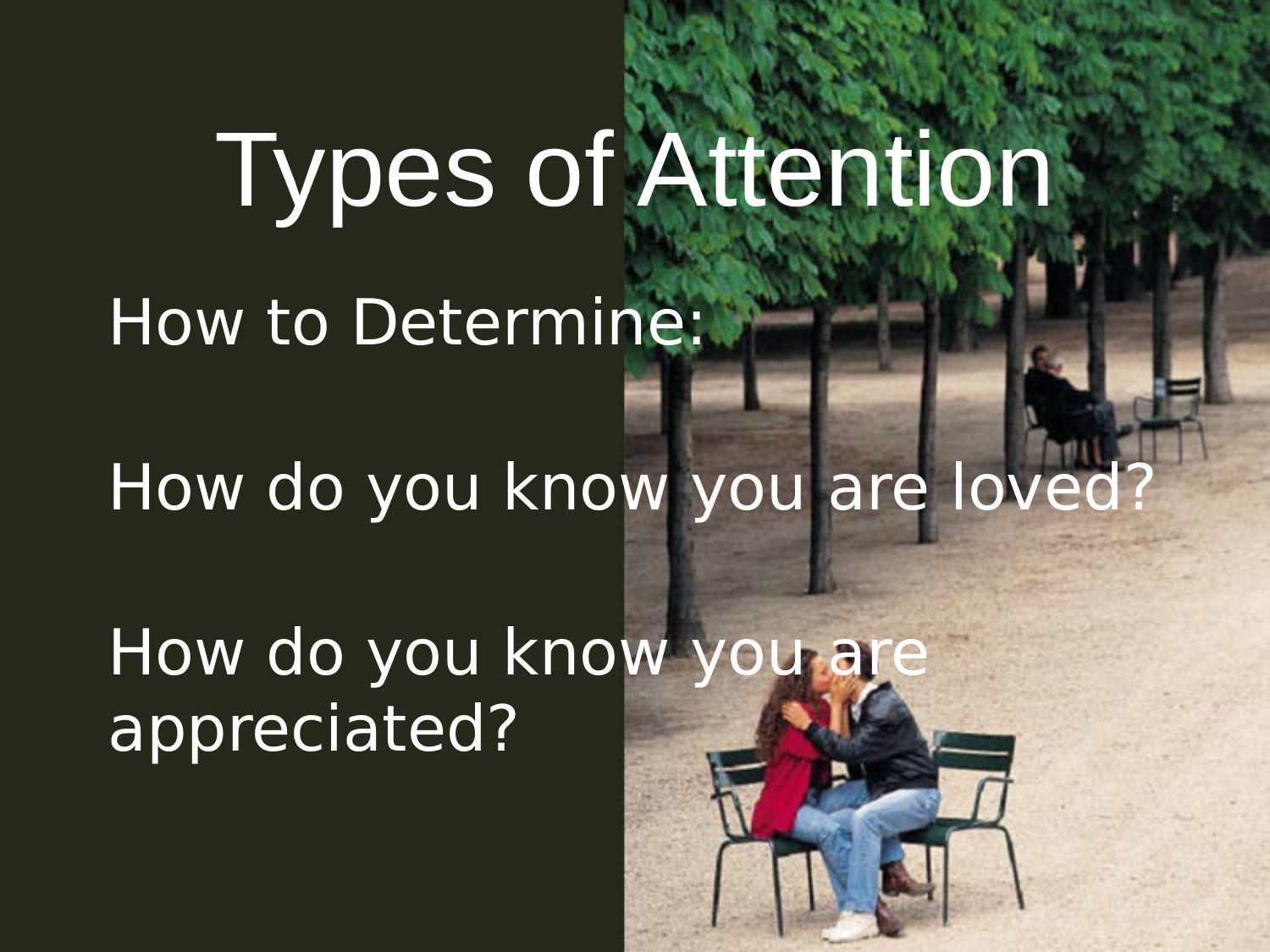

# Types of Attention
How to Determine:
How do you know you are loved?
How do you know you are appreciated?